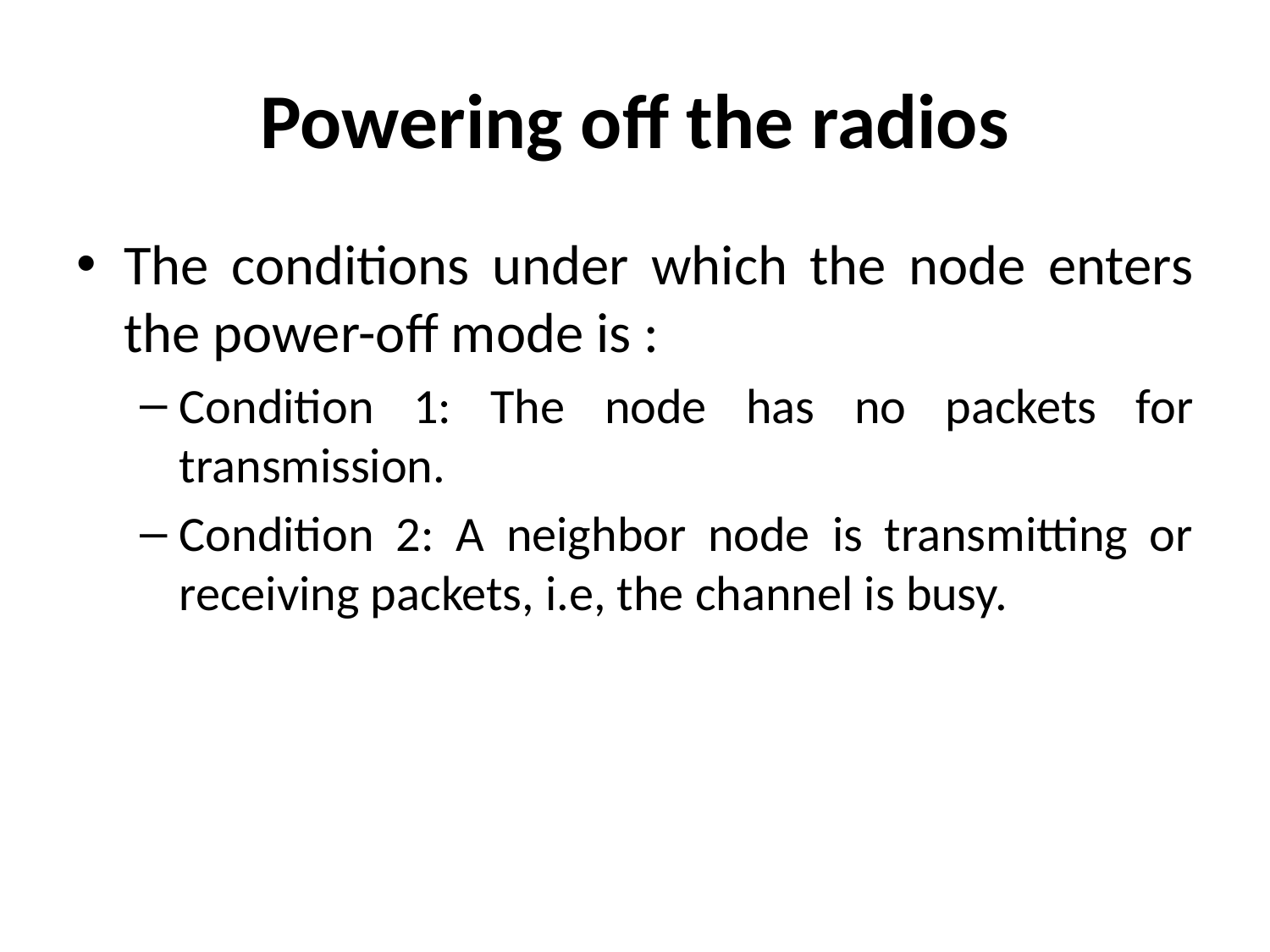

# Powering off the radios
The conditions under which the node enters the power-off mode is :
Condition 1: The node has no packets for transmission.
Condition 2: A neighbor node is transmitting or receiving packets, i.e, the channel is busy.